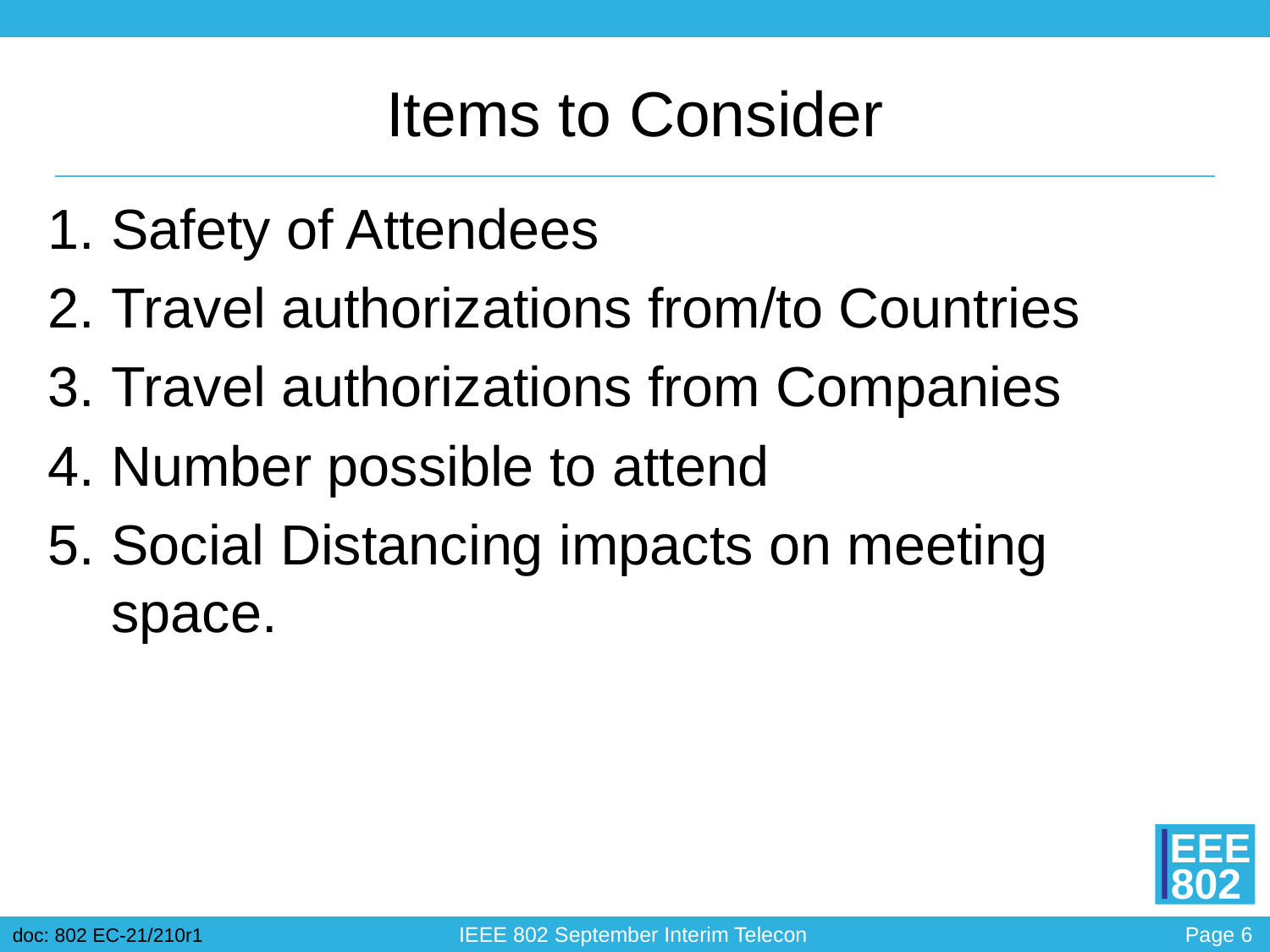

# Items to Consider
Safety of Attendees
Travel authorizations from/to Countries
Travel authorizations from Companies
Number possible to attend
Social Distancing impacts on meeting space.